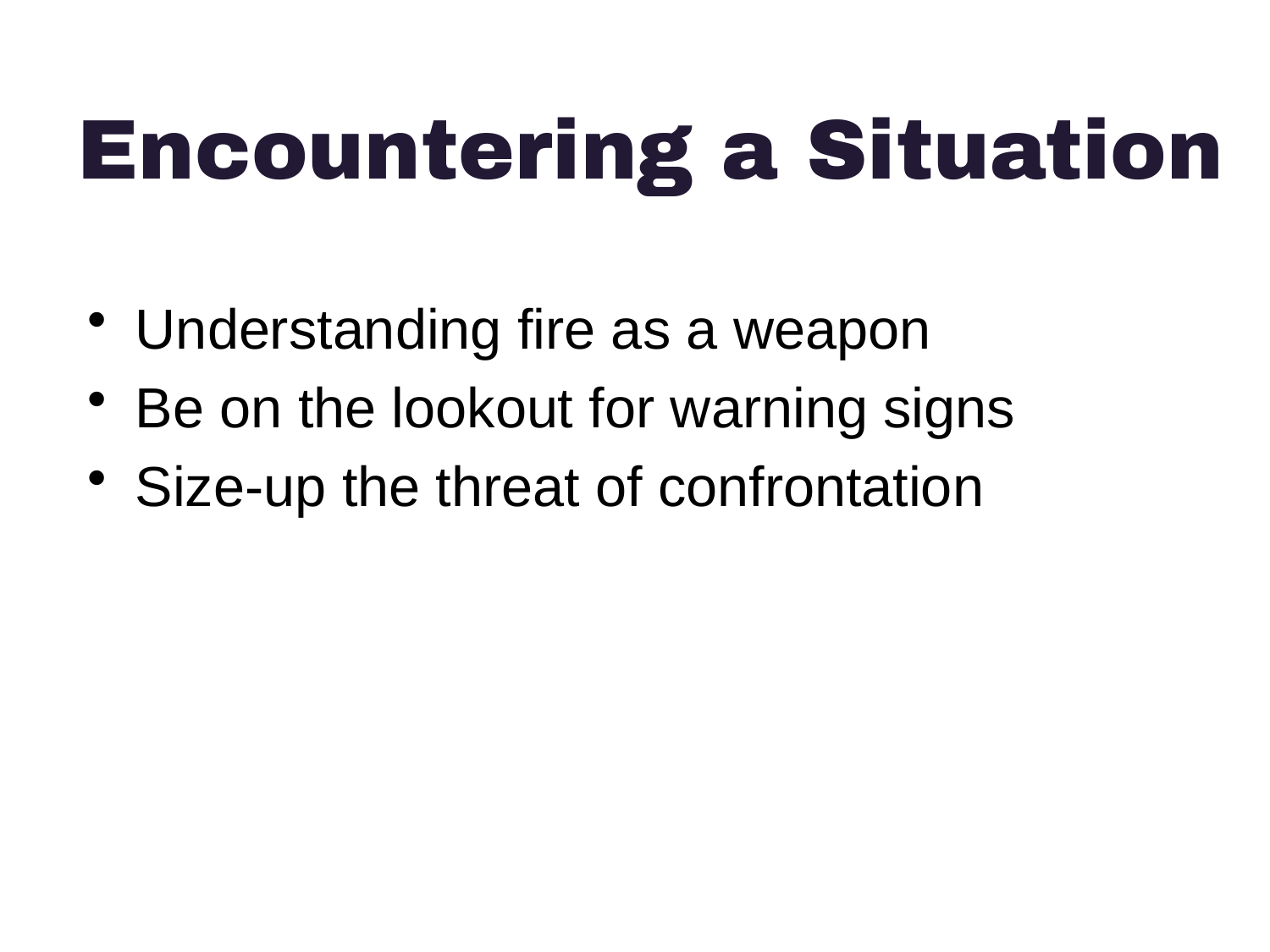

# Encountering a Situation
Understanding fire as a weapon
Be on the lookout for warning signs
Size-up the threat of confrontation